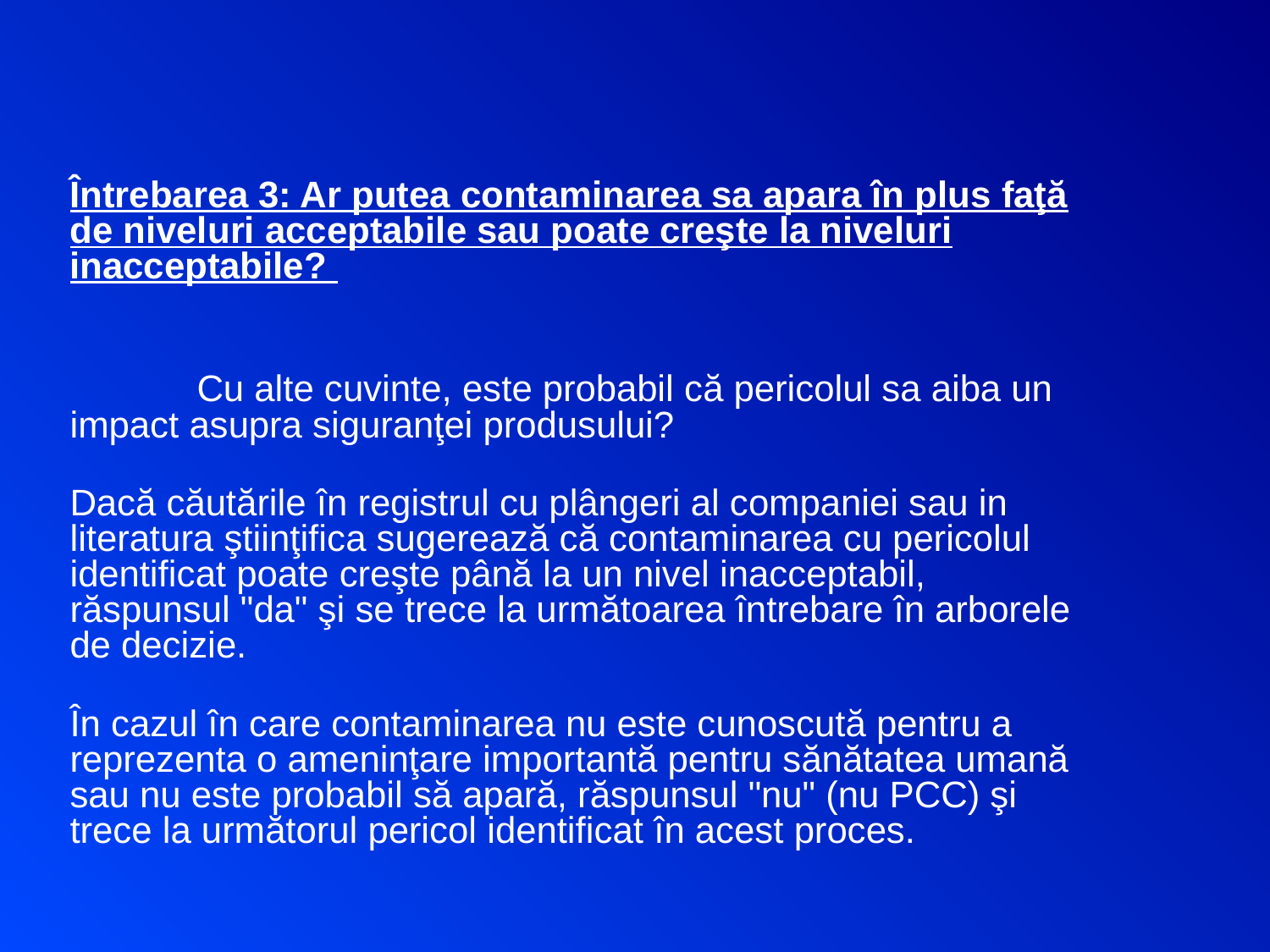

Întrebarea 3: Ar putea contaminarea sa apara în plus faţă de niveluri acceptabile sau poate creşte la niveluri inacceptabile?
	Cu alte cuvinte, este probabil că pericolul sa aiba un impact asupra siguranţei produsului?
Dacă căutările în registrul cu plângeri al companiei sau in literatura ştiinţifica sugerează că contaminarea cu pericolul identificat poate creşte până la un nivel inacceptabil, răspunsul "da" şi se trece la următoarea întrebare în arborele de decizie.
În cazul în care contaminarea nu este cunoscută pentru a reprezenta o ameninţare importantă pentru sănătatea umană sau nu este probabil să apară, răspunsul "nu" (nu PCC) şi trece la următorul pericol identificat în acest proces.